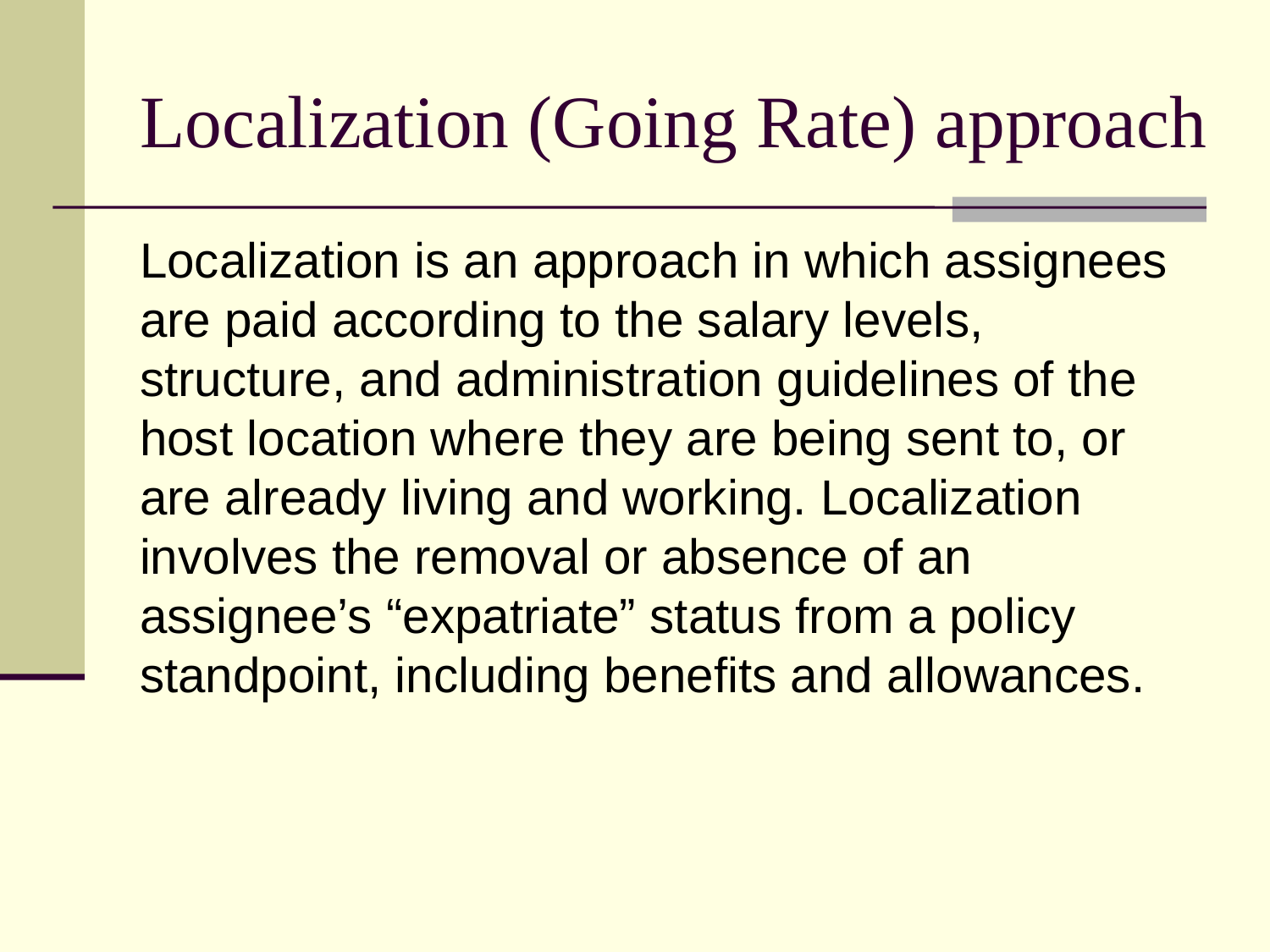

# Localization (Going Rate) approach
Localization is an approach in which assignees are paid according to the salary levels, structure, and administration guidelines of the host location where they are being sent to, or are already living and working. Localization involves the removal or absence of an assignee’s “expatriate” status from a policy standpoint, including benefits and allowances.